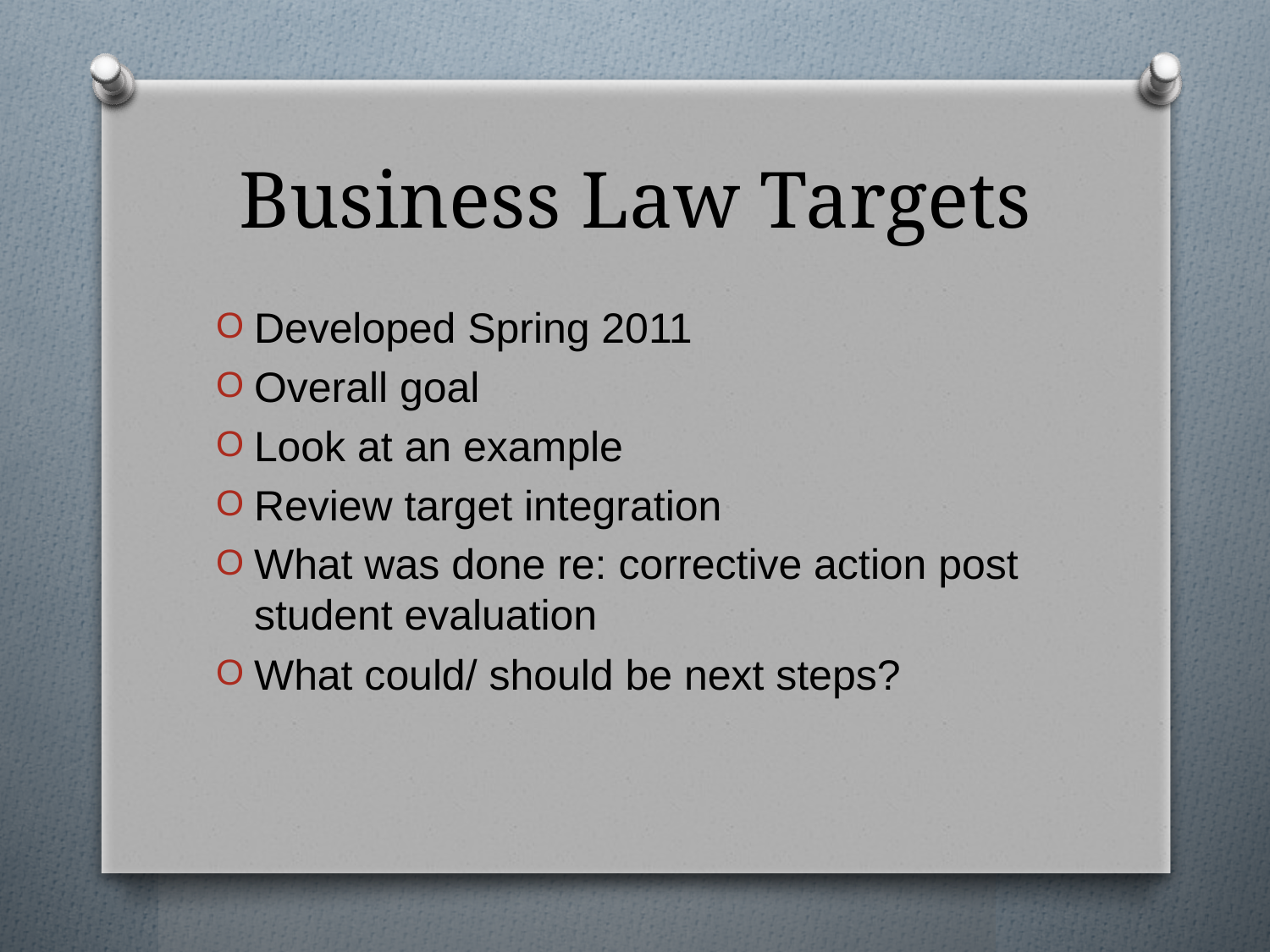

# Business Law Targets
Developed Spring 2011
Overall goal
Look at an example
Review target integration
What was done re: corrective action post student evaluation
What could/ should be next steps?